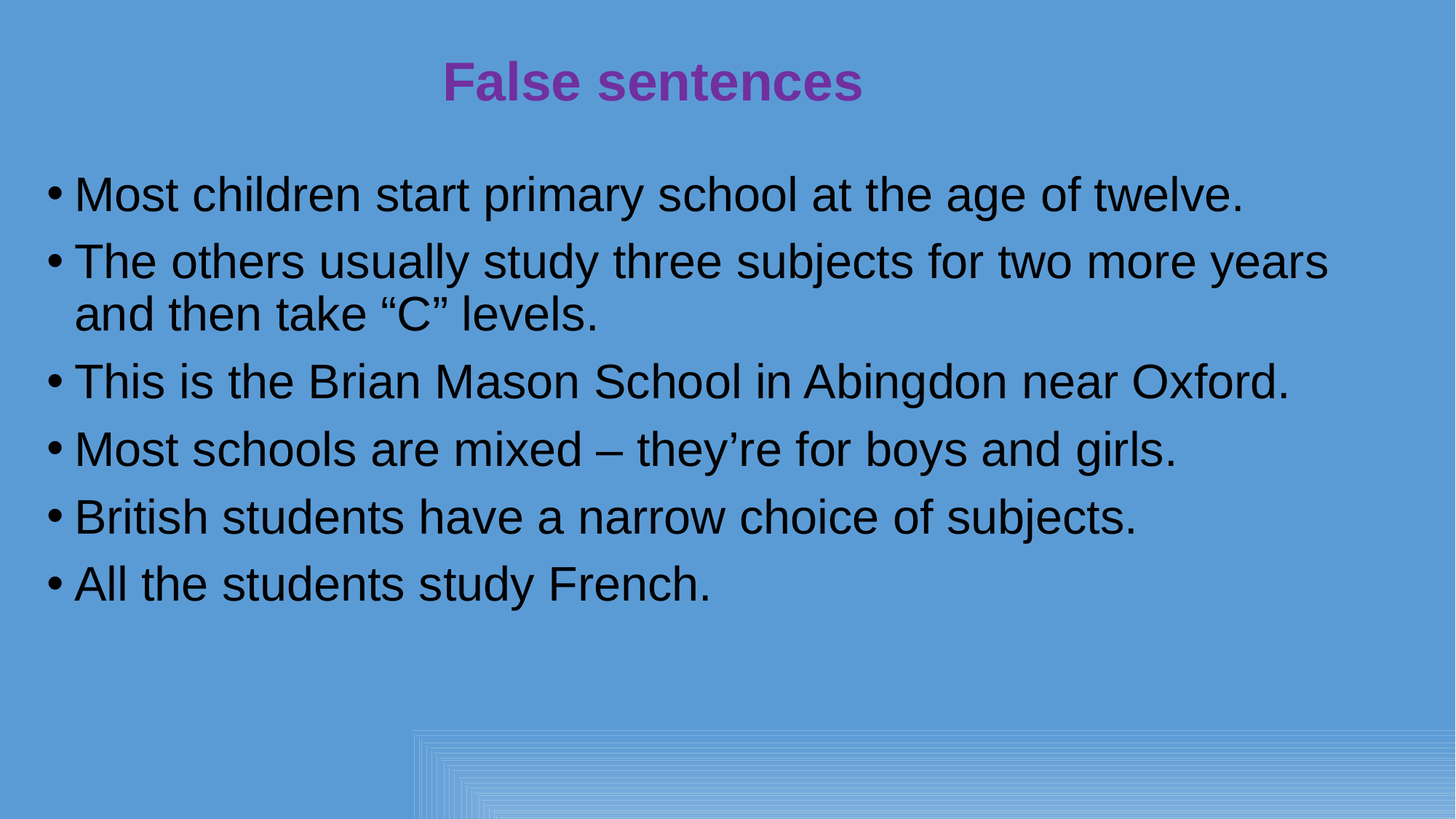

# False sentences
Most children start primary school at the age of twelve.
The others usually study three subjects for two more years and then take “C” levels.
This is the Brian Mason School in Abingdon near Oxford.
Most schools are mixed – they’re for boys and girls.
British students have a narrow choice of subjects.
All the students study French.